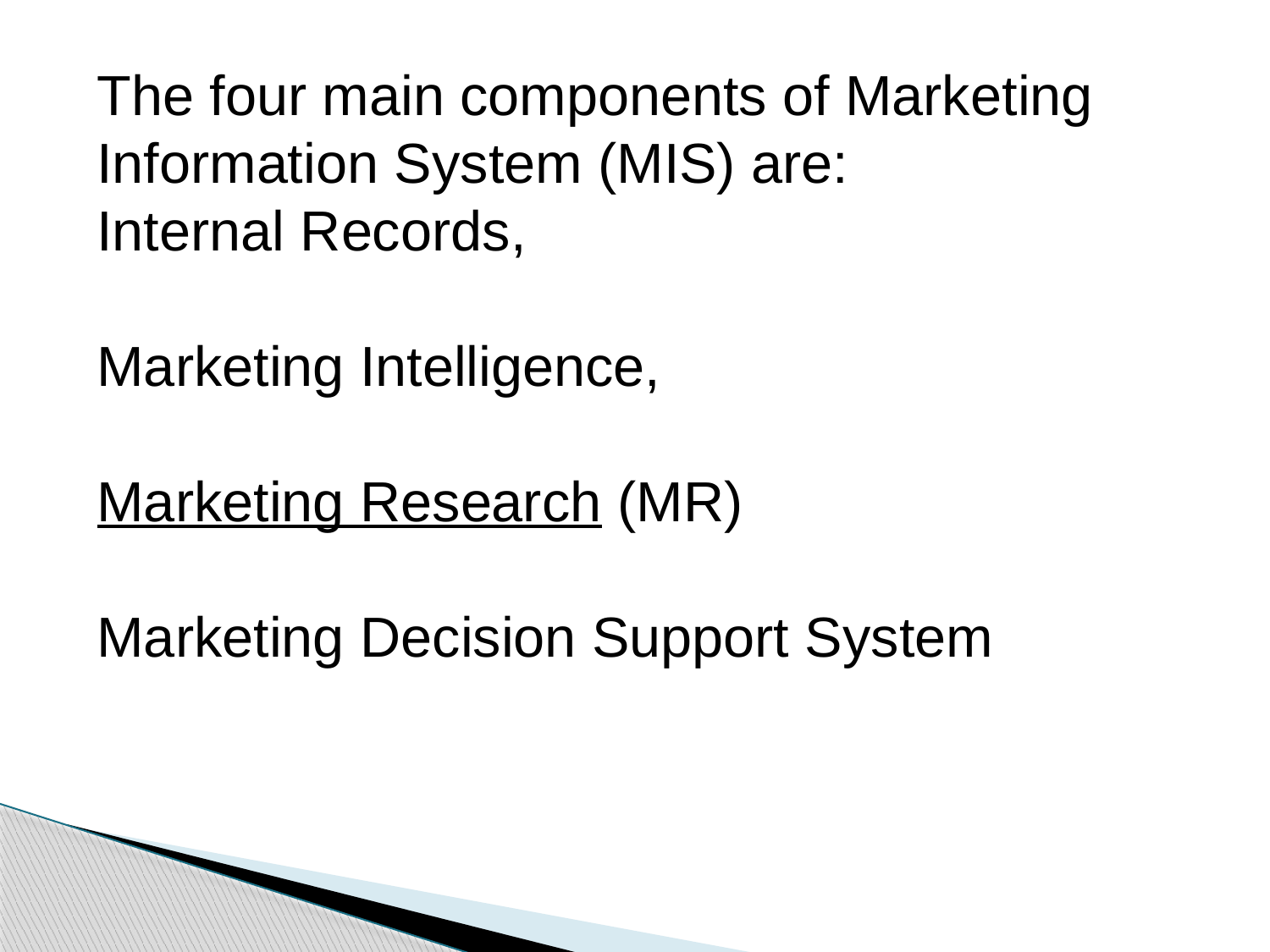

The four main components of Marketing Information System (MIS) are:
Internal Records,

Marketing Intelligence,

Marketing Research (MR)

Marketing Decision Support System